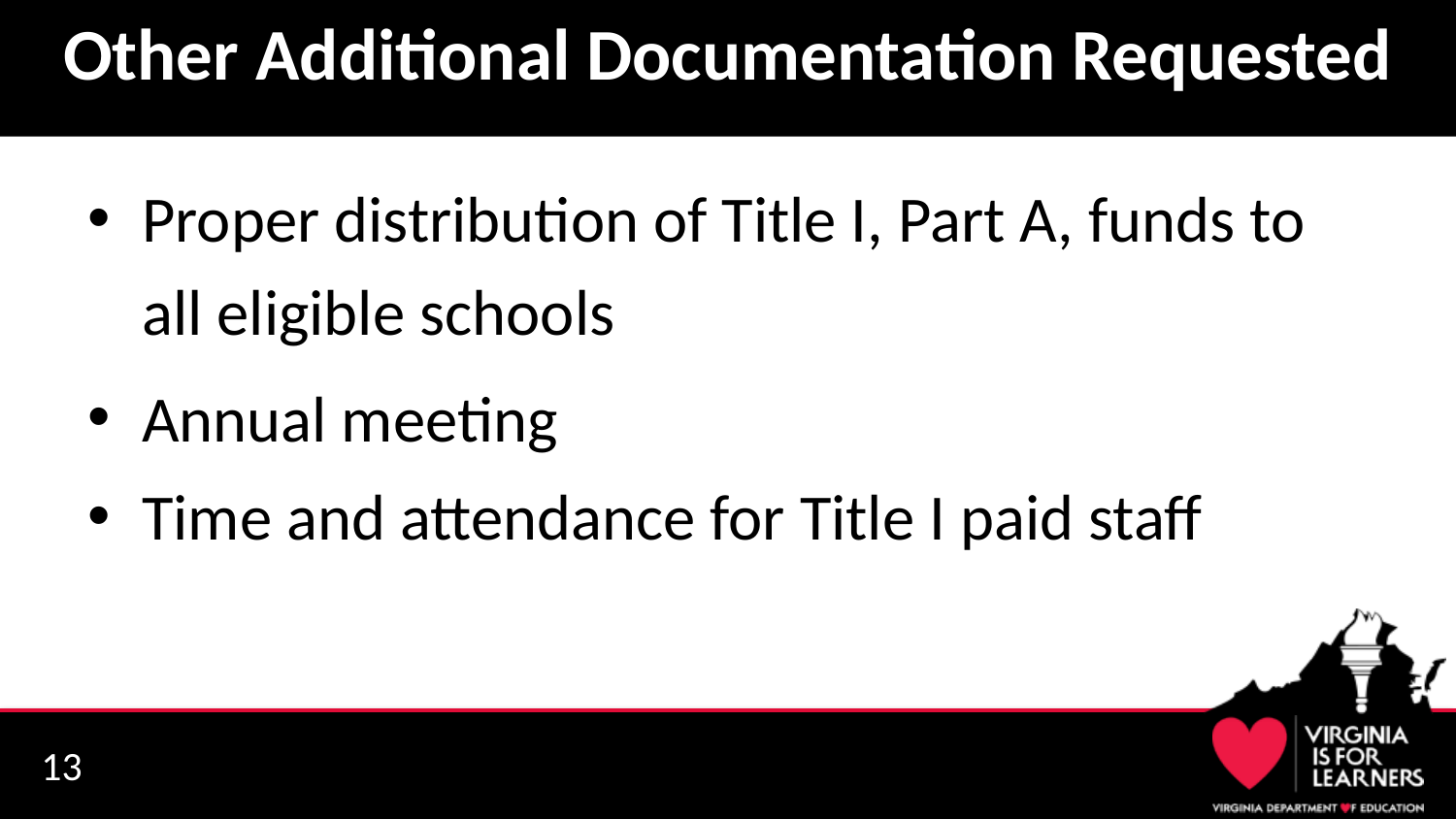

# Other Additional Documentation Requested
Proper distribution of Title I, Part A, funds to all eligible schools
Annual meeting
Time and attendance for Title I paid staff